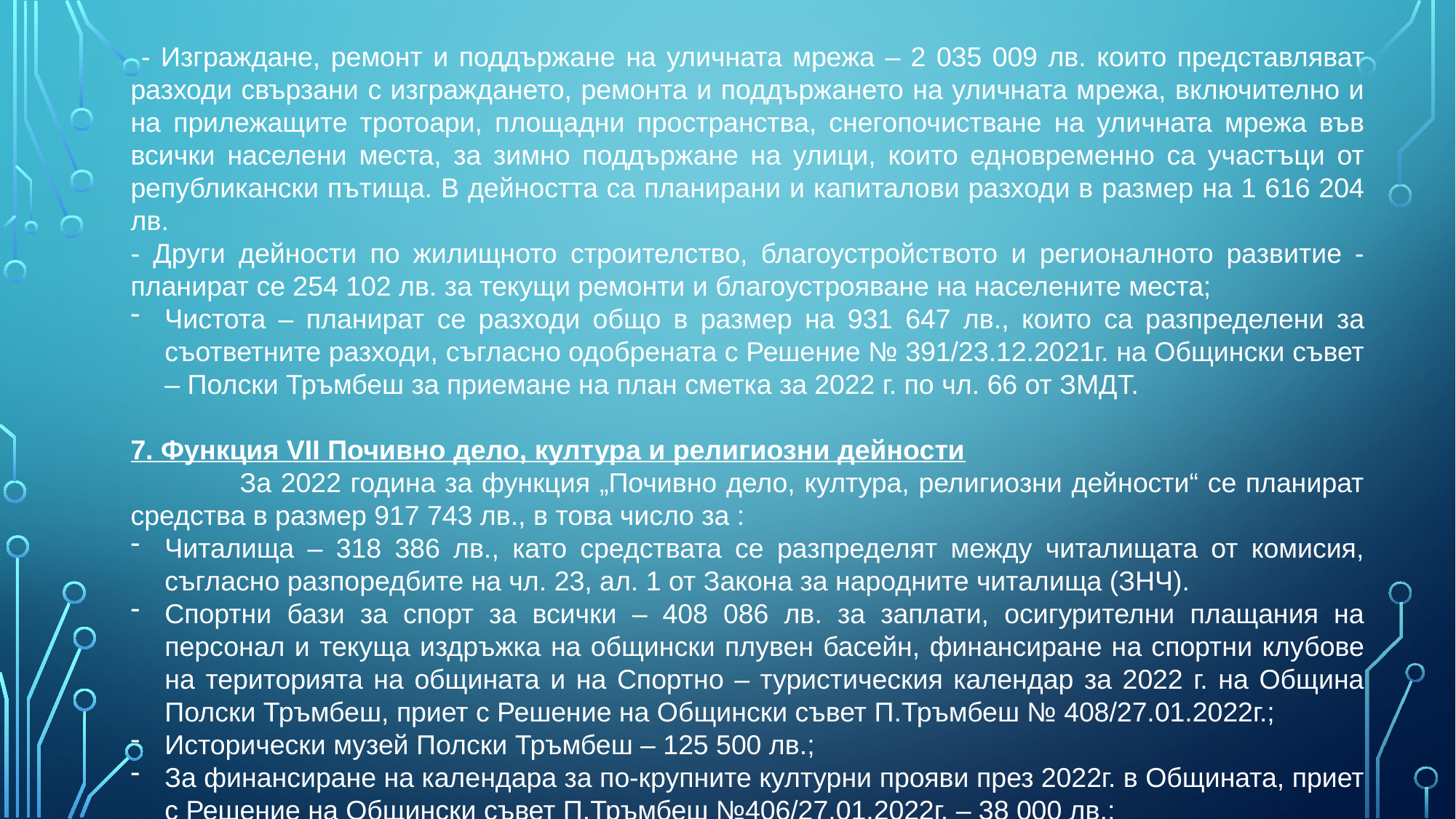

- Изграждане, ремонт и поддържане на уличната мрежа – 2 035 009 лв. които представляват разходи свързани с изграждането, ремонта и поддържането на уличната мрежа, включително и на прилежащите тротоари, площадни пространства, снегопочистване на уличната мрежа във всички населени места, за зимно поддържане на улици, които едновременно са участъци от републикански пътища. В дейността са планирани и капиталови разходи в размер на 1 616 204 лв.
- Други дейности по жилищното строителство, благоустройството и регионалното развитие - планират се 254 102 лв. за текущи ремонти и благоустрояване на населените места;
Чистота – планират се разходи общо в размер на 931 647 лв., които са разпределени за съответните разходи, съгласно одобрената с Решение № 391/23.12.2021г. на Общински съвет – Полски Тръмбеш за приемане на план сметка за 2022 г. по чл. 66 от ЗМДТ.

7. Функция VІІ Почивно дело, култура и религиозни дейности
	За 2022 година за функция „Почивно дело, култура, религиозни дейности“ се планират средства в размер 917 743 лв., в това число за :
Читалища – 318 386 лв., като средствата се разпределят между читалищата от комисия, съгласно разпоредбите на чл. 23, ал. 1 от Закона за народните читалища (ЗНЧ).
Спортни бази за спорт за всички – 408 086 лв. за заплати, осигурителни плащания на персонал и текуща издръжка на общински плувен басейн, финансиране на спортни клубове на територията на общината и на Спортно – туристическия календар за 2022 г. на Община Полски Тръмбеш, приет с Решение на Общински съвет П.Тръмбеш № 408/27.01.2022г.;
Исторически музей Полски Тръмбеш – 125 500 лв.;
За финансиране на календара за по-крупните културни прояви през 2022г. в Общината, приет с Решение на Общински съвет П.Тръмбеш №406/27.01.2022г. – 38 000 лв.;